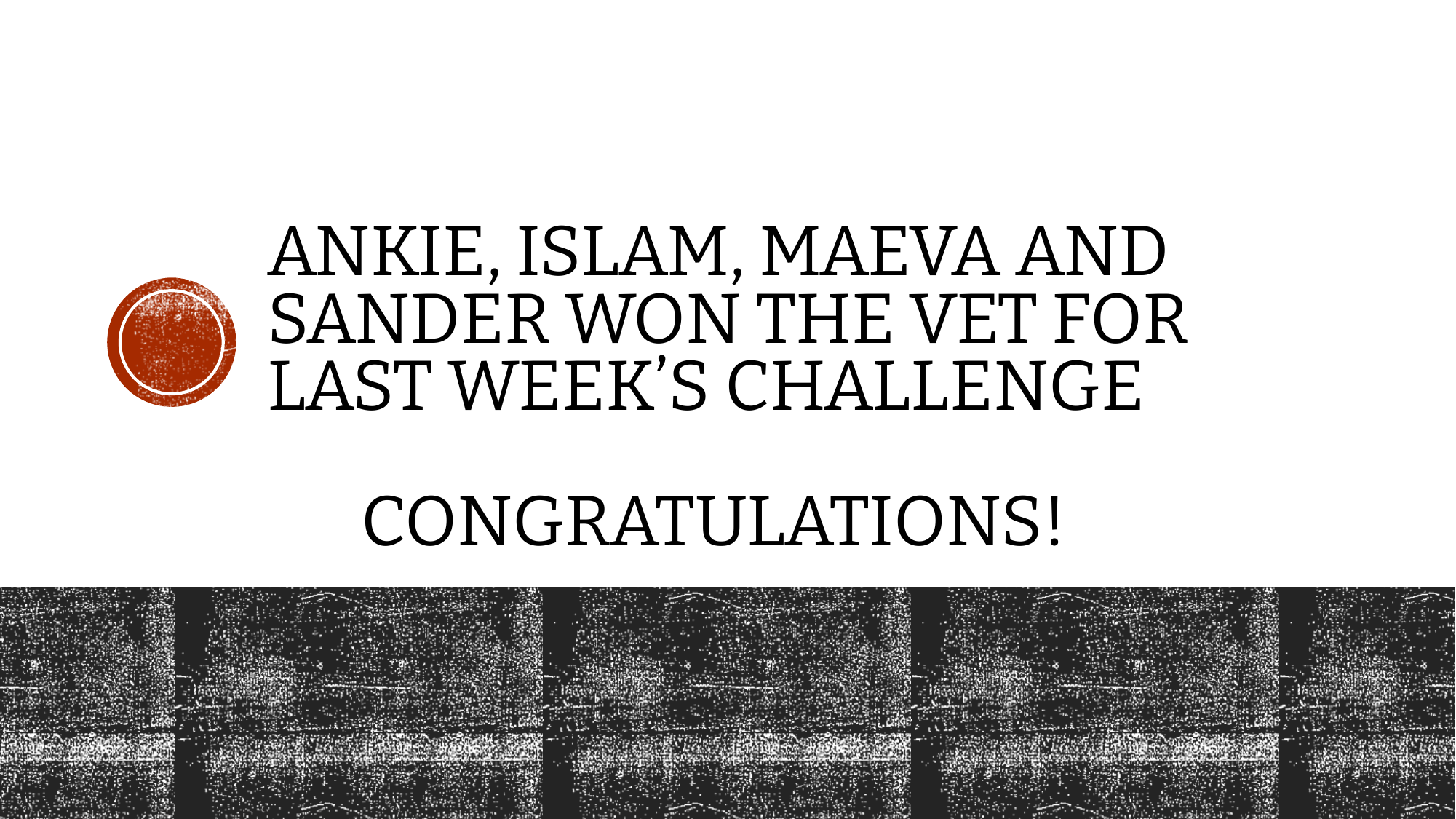

# ankie, islam, maeva and sander won the vet for last week’s challenge Congratulations!